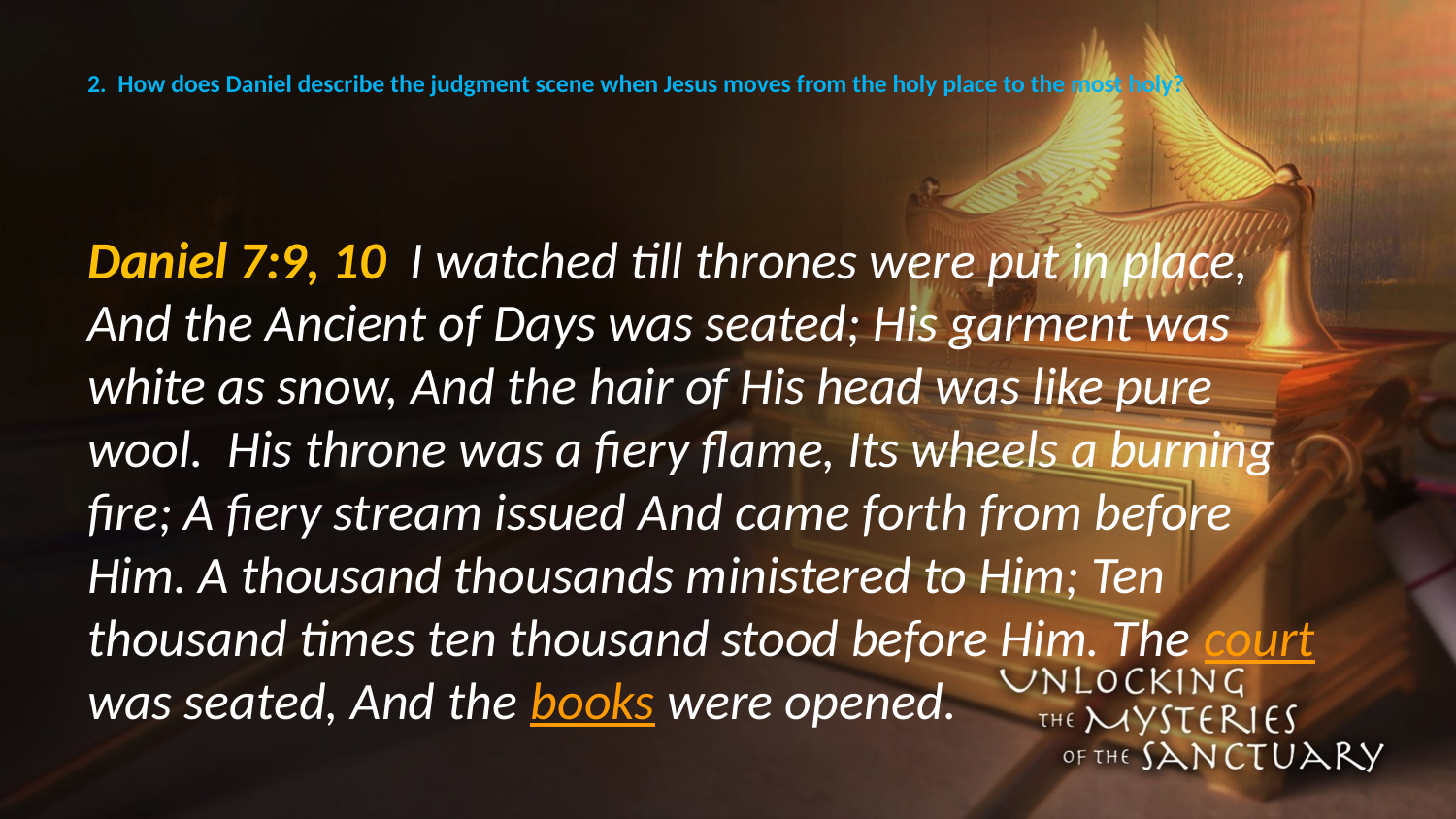

# 2.  How does Daniel describe the judgment scene when Jesus moves from the holy place to the most holy?

Daniel 7:9, 10  I watched till thrones were put in place, And the Ancient of Days was seated; His garment was white as snow, And the hair of His head was like pure wool.  His throne was a fiery flame, Its wheels a burning fire; A fiery stream issued And came forth from before Him. A thousand thousands ministered to Him; Ten thousand times ten thousand stood before Him. The court was seated, And the books were opened.